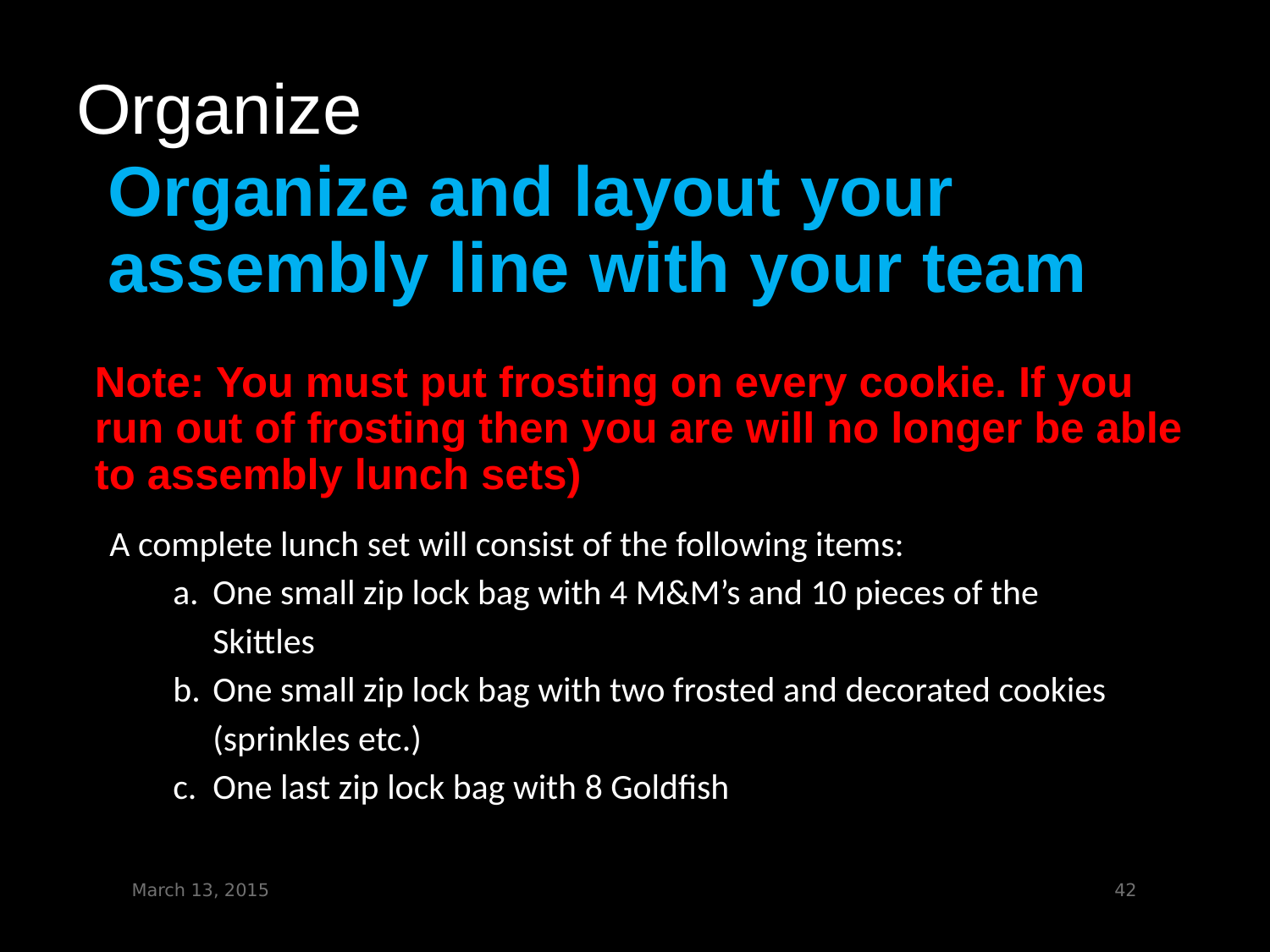

Organize
Organize and layout your assembly line with your team

Note: You must put frosting on every cookie. If you run out of frosting then you are will no longer be able to assembly lunch sets)

A complete lunch set will consist of the following items:
One small zip lock bag with 4 M&M’s and 10 pieces of the Skittles
One small zip lock bag with two frosted and decorated cookies (sprinkles etc.)
One last zip lock bag with 8 Goldfish
March 13, 2015
42